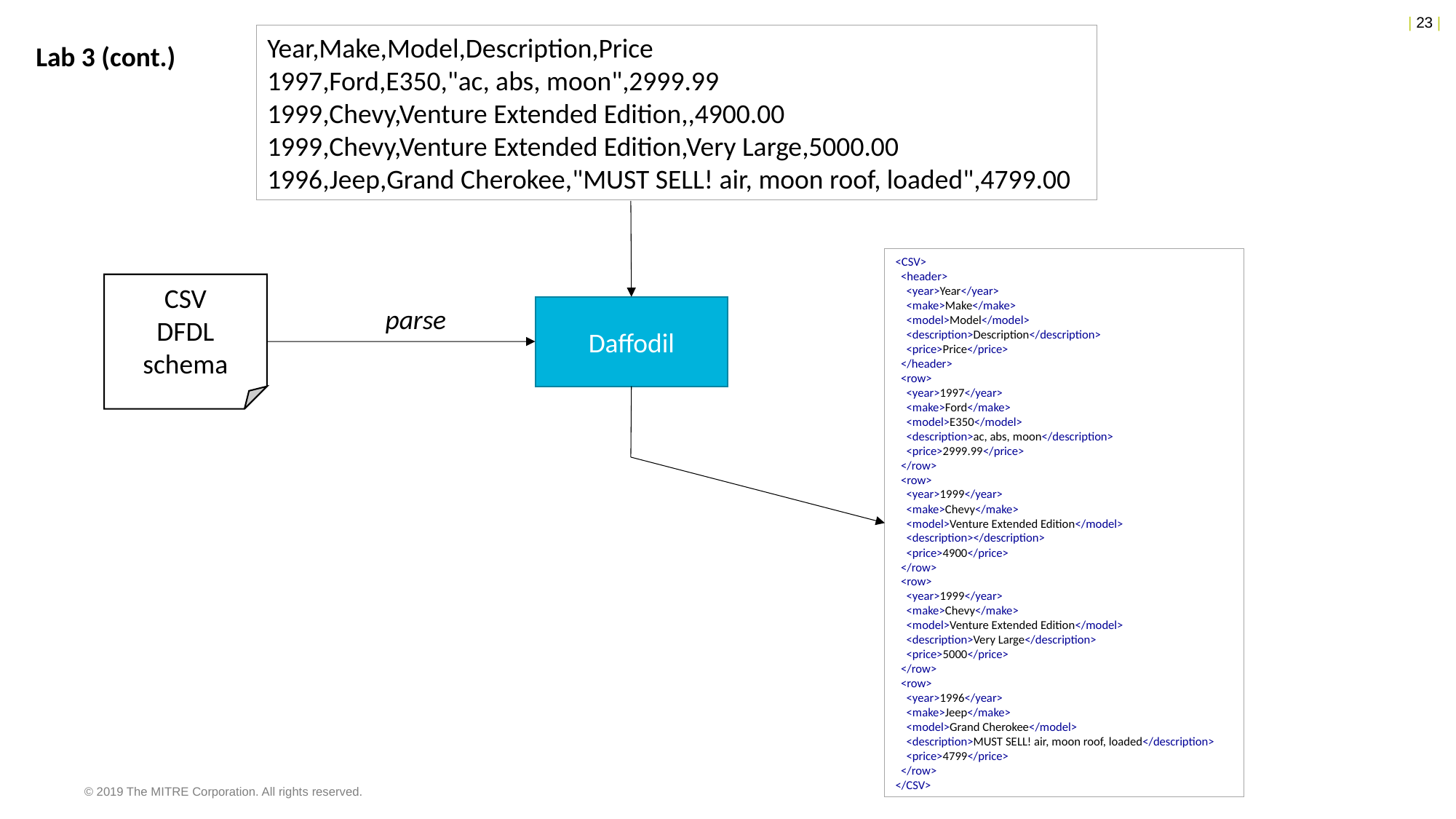

Year,Make,Model,Description,Price
1997,Ford,E350,"ac, abs, moon",2999.99
1999,Chevy,Venture Extended Edition,,4900.00
1999,Chevy,Venture Extended Edition,Very Large,5000.00
1996,Jeep,Grand Cherokee,"MUST SELL! air, moon roof, loaded",4799.00
Lab 3 (cont.)
<CSV>
  <header>
    <year>Year</year>
    <make>Make</make>
    <model>Model</model>
    <description>Description</description>
    <price>Price</price>
  </header>
  <row>
    <year>1997</year>
    <make>Ford</make>
    <model>E350</model>
    <description>ac, abs, moon</description>
    <price>2999.99</price>
  </row>
  <row>
    <year>1999</year>
    <make>Chevy</make>
    <model>Venture Extended Edition</model>
    <description></description>
    <price>4900</price>
  </row>
  <row>
    <year>1999</year>
    <make>Chevy</make>
    <model>Venture Extended Edition</model>
    <description>Very Large</description>
    <price>5000</price>
  </row>
  <row>
    <year>1996</year>
    <make>Jeep</make>
    <model>Grand Cherokee</model>
    <description>MUST SELL! air, moon roof, loaded</description>
    <price>4799</price>
  </row>
</CSV>
CSV
DFDL
schema
parse
Daffodil
© 2019 The MITRE Corporation. All rights reserved.